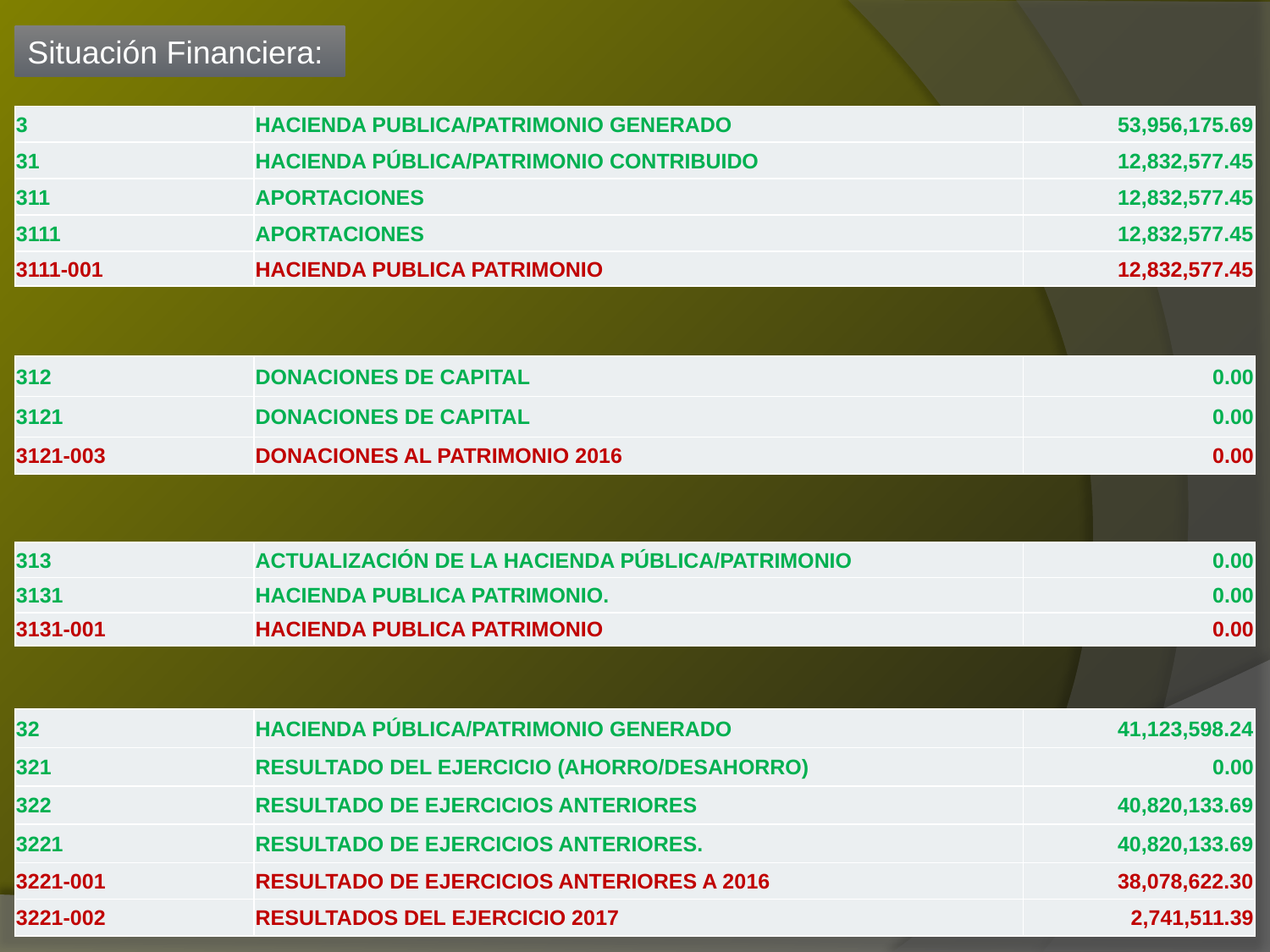

Situación Financiera:
| 3 | HACIENDA PUBLICA/PATRIMONIO GENERADO | 53,956,175.69 |
| --- | --- | --- |
| 31 | HACIENDA PÚBLICA/PATRIMONIO CONTRIBUIDO | 12,832,577.45 |
| 311 | APORTACIONES | 12,832,577.45 |
| 3111 | APORTACIONES | 12,832,577.45 |
| 3111-001 | HACIENDA PUBLICA PATRIMONIO | 12,832,577.45 |
| 312 | DONACIONES DE CAPITAL | 0.00 |
| --- | --- | --- |
| 3121 | DONACIONES DE CAPITAL | 0.00 |
| 3121-003 | DONACIONES AL PATRIMONIO 2016 | 0.00 |
| 313 | ACTUALIZACIÓN DE LA HACIENDA PÚBLICA/PATRIMONIO | 0.00 |
| --- | --- | --- |
| 3131 | HACIENDA PUBLICA PATRIMONIO. | 0.00 |
| 3131-001 | HACIENDA PUBLICA PATRIMONIO | 0.00 |
| 32 | HACIENDA PÚBLICA/PATRIMONIO GENERADO | 41,123,598.24 |
| --- | --- | --- |
| 321 | RESULTADO DEL EJERCICIO (AHORRO/DESAHORRO) | 0.00 |
| 322 | RESULTADO DE EJERCICIOS ANTERIORES | 40,820,133.69 |
| 3221 | RESULTADO DE EJERCICIOS ANTERIORES. | 40,820,133.69 |
| 3221-001 | RESULTADO DE EJERCICIOS ANTERIORES A 2016 | 38,078,622.30 |
| 3221-002 | RESULTADOS DEL EJERCICIO 2017 | 2,741,511.39 |